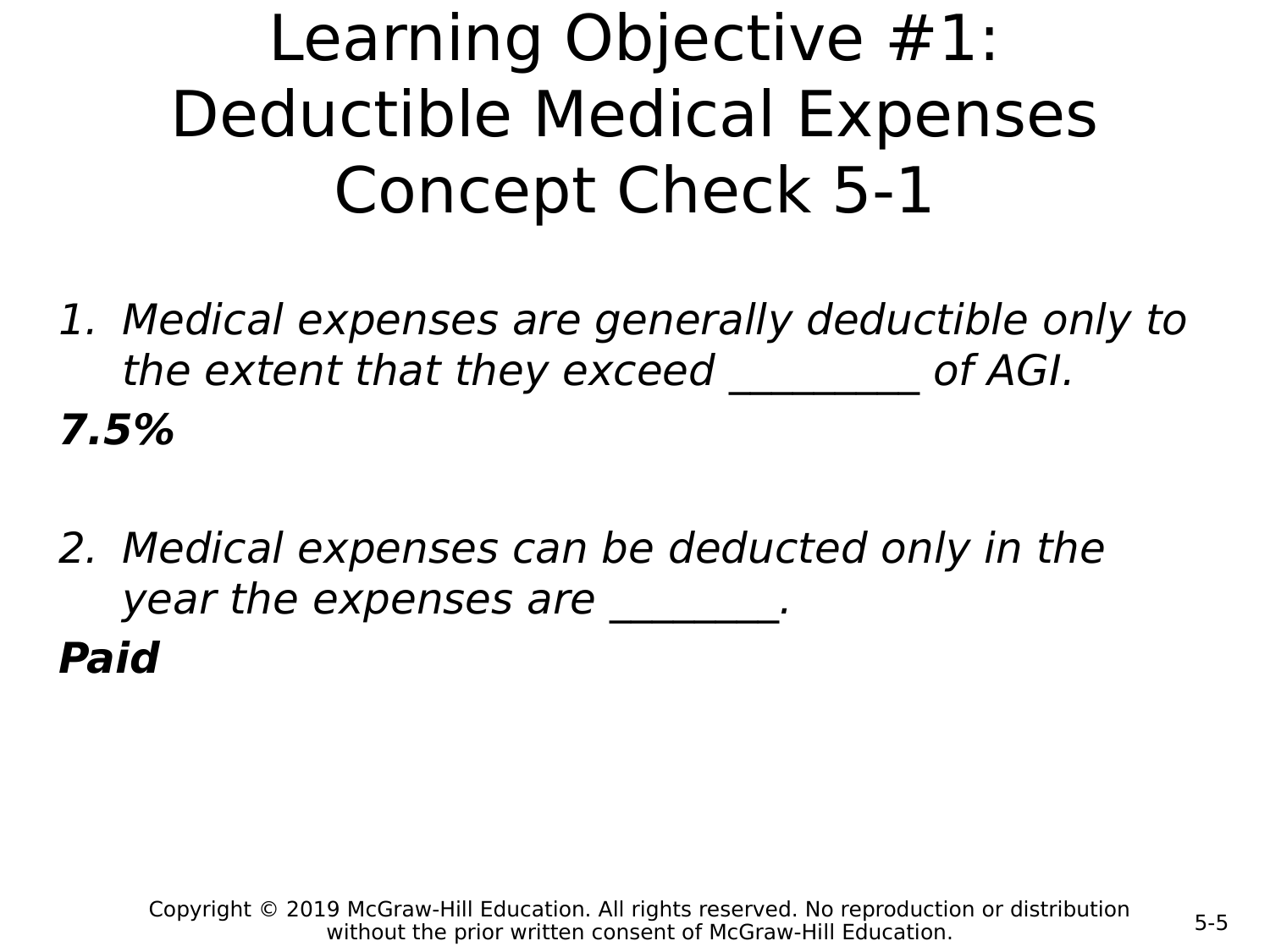

# Learning Objective #1: Deductible Medical Expenses Concept Check 5-1
Medical expenses are generally deductible only to the extent that they exceed _________ of AGI.
7.5%

Medical expenses can be deducted only in the year the expenses are ________.
Paid